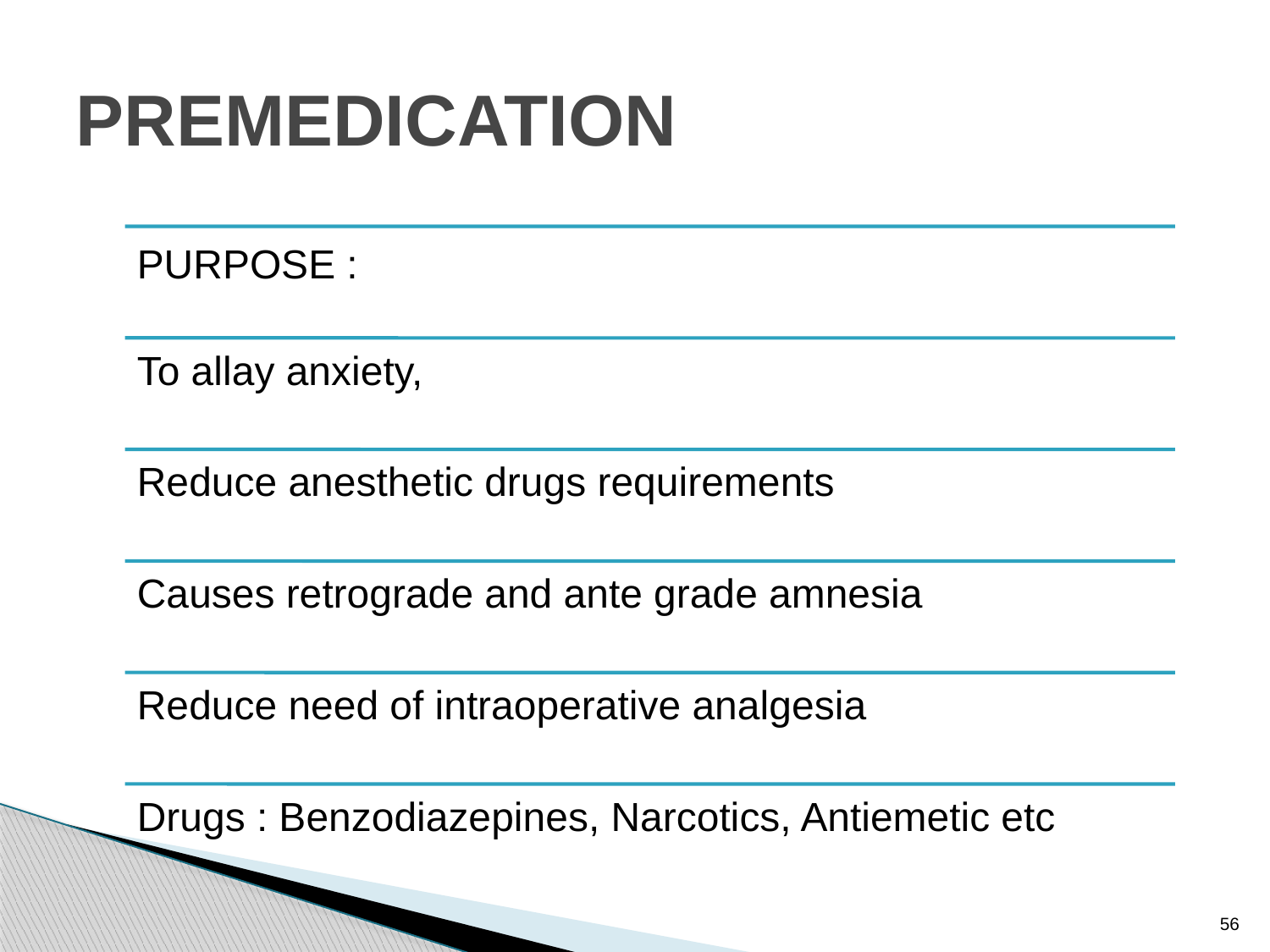

# PREMEDICATION

PURPOSE :
To allay anxiety,
Reduce anesthetic drugs requirements
Causes retrograde and ante grade amnesia
Reduce need of intraoperative analgesia
Drugs : Benzodiazepines, Narcotics, Antiemetic etc
56